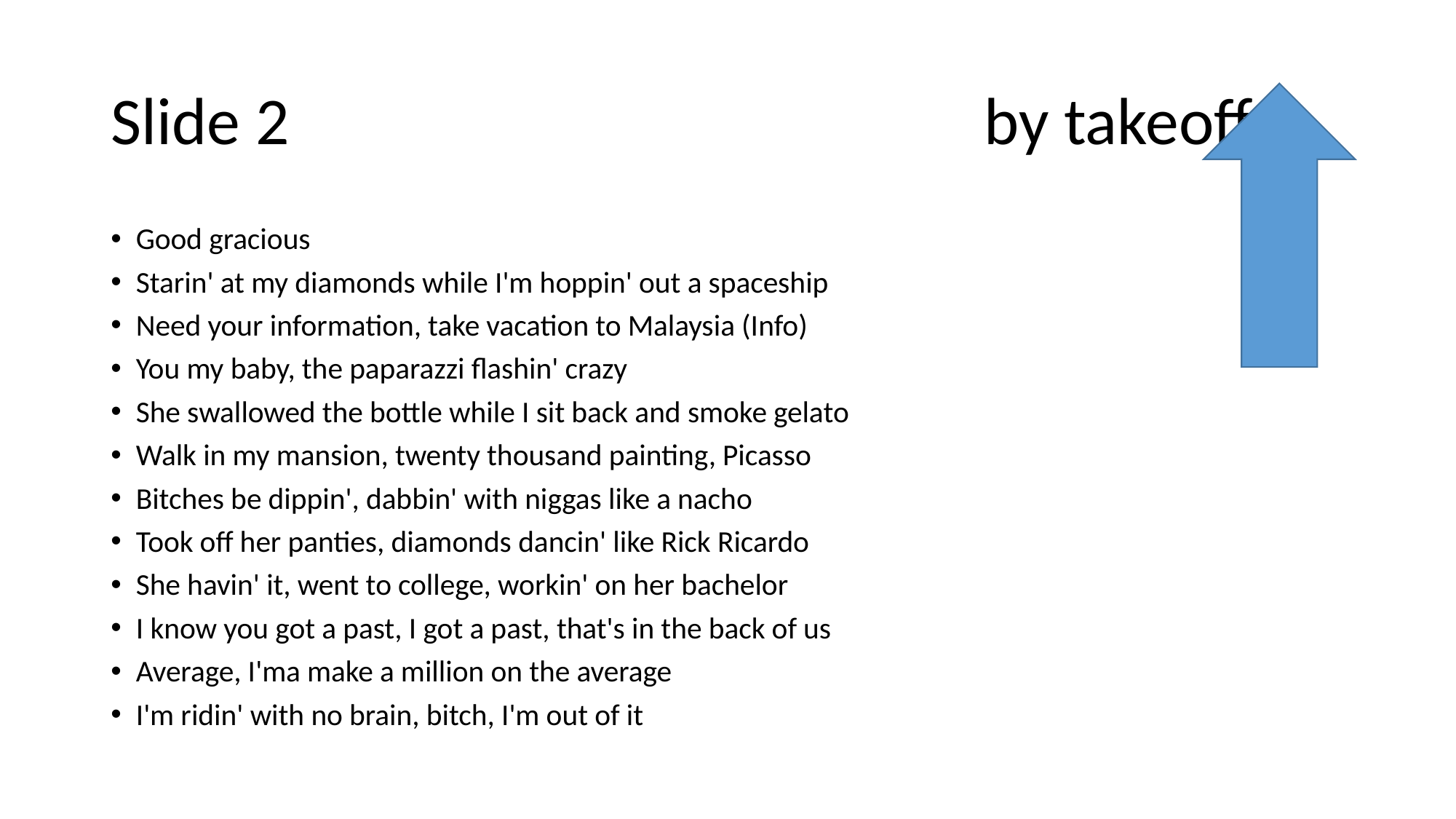

# Slide 2							by takeoff

Good gracious
Starin' at my diamonds while I'm hoppin' out a spaceship
Need your information, take vacation to Malaysia (Info)
You my baby, the paparazzi flashin' crazy
She swallowed the bottle while I sit back and smoke gelato
Walk in my mansion, twenty thousand painting, Picasso
Bitches be dippin', dabbin' with niggas like a nacho
Took off her panties, diamonds dancin' like Rick Ricardo
She havin' it, went to college, workin' on her bachelor
I know you got a past, I got a past, that's in the back of us
Average, I'ma make a million on the average
I'm ridin' with no brain, bitch, I'm out of it